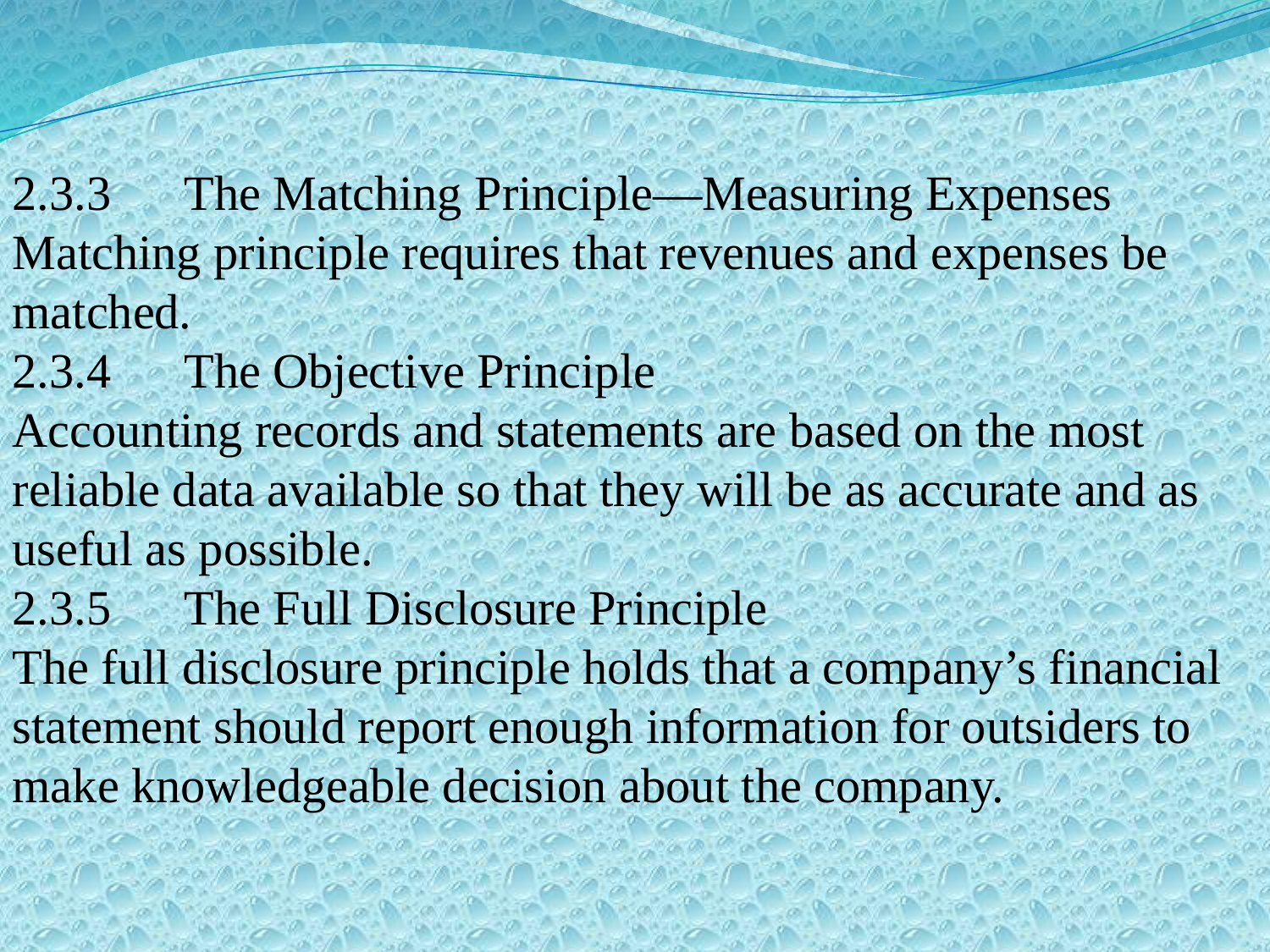

2.3.3　The Matching Principle—Measuring Expenses
Matching principle requires that revenues and expenses be matched.
2.3.4　The Objective Principle
Accounting records and statements are based on the most reliable data available so that they will be as accurate and as useful as possible.
2.3.5　The Full Disclosure Principle
The full disclosure principle holds that a company’s financial statement should report enough information for outsiders to make knowledgeable decision about the company.